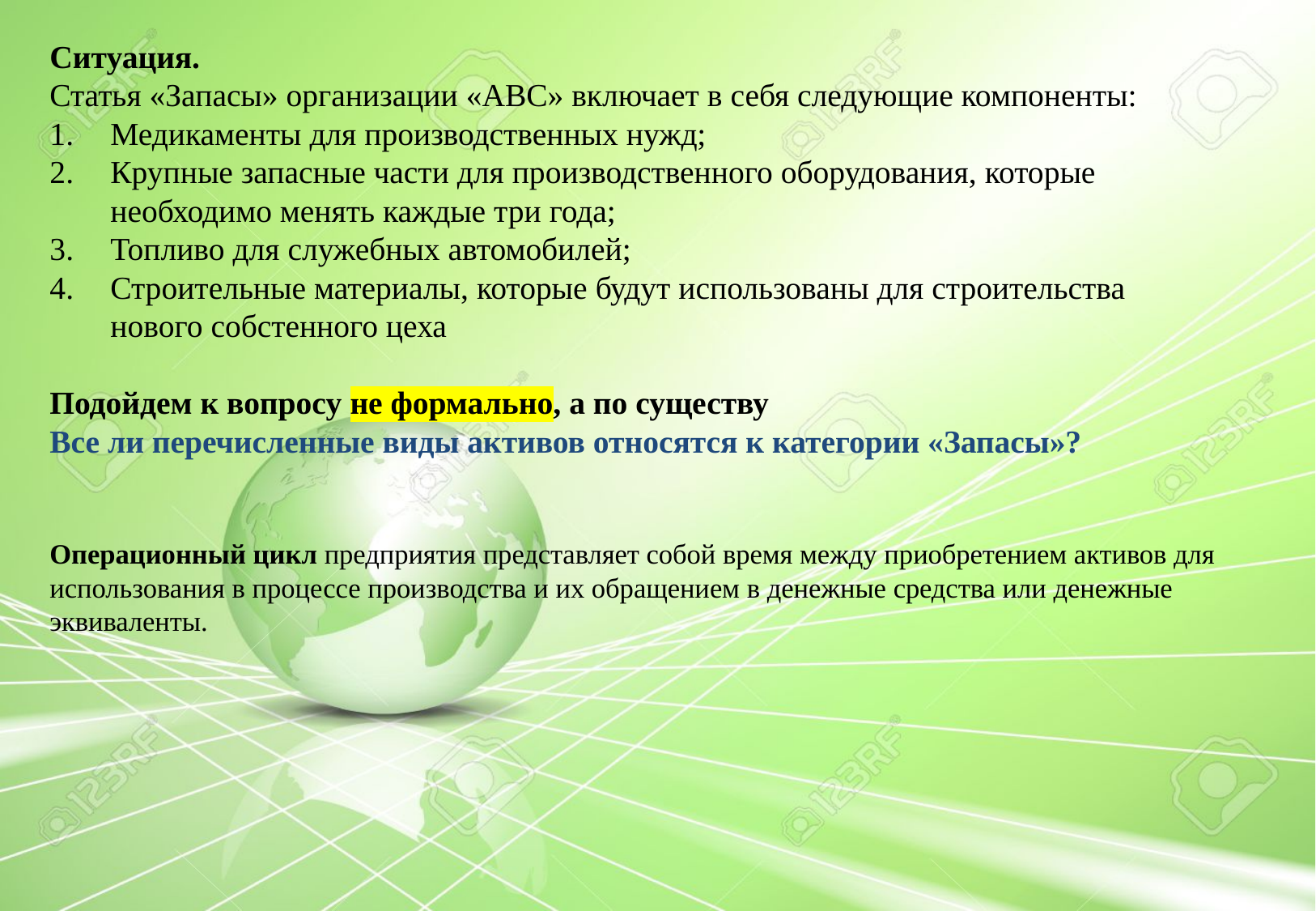

Ситуация.
Статья «Запасы» организации «АВС» включает в себя следующие компоненты:
Медикаменты для производственных нужд;
Крупные запасные части для производственного оборудования, которые необходимо менять каждые три года;
Топливо для служебных автомобилей;
Строительные материалы, которые будут использованы для строительства нового собстенного цеха

Подойдем к вопросу не формально, а по существу
Все ли перечисленные виды активов относятся к категории «Запасы»?

Операционный цикл предприятия представляет собой время между приобретением активов для использования в процессе производства и их обращением в денежные средства или денежные эквиваленты.